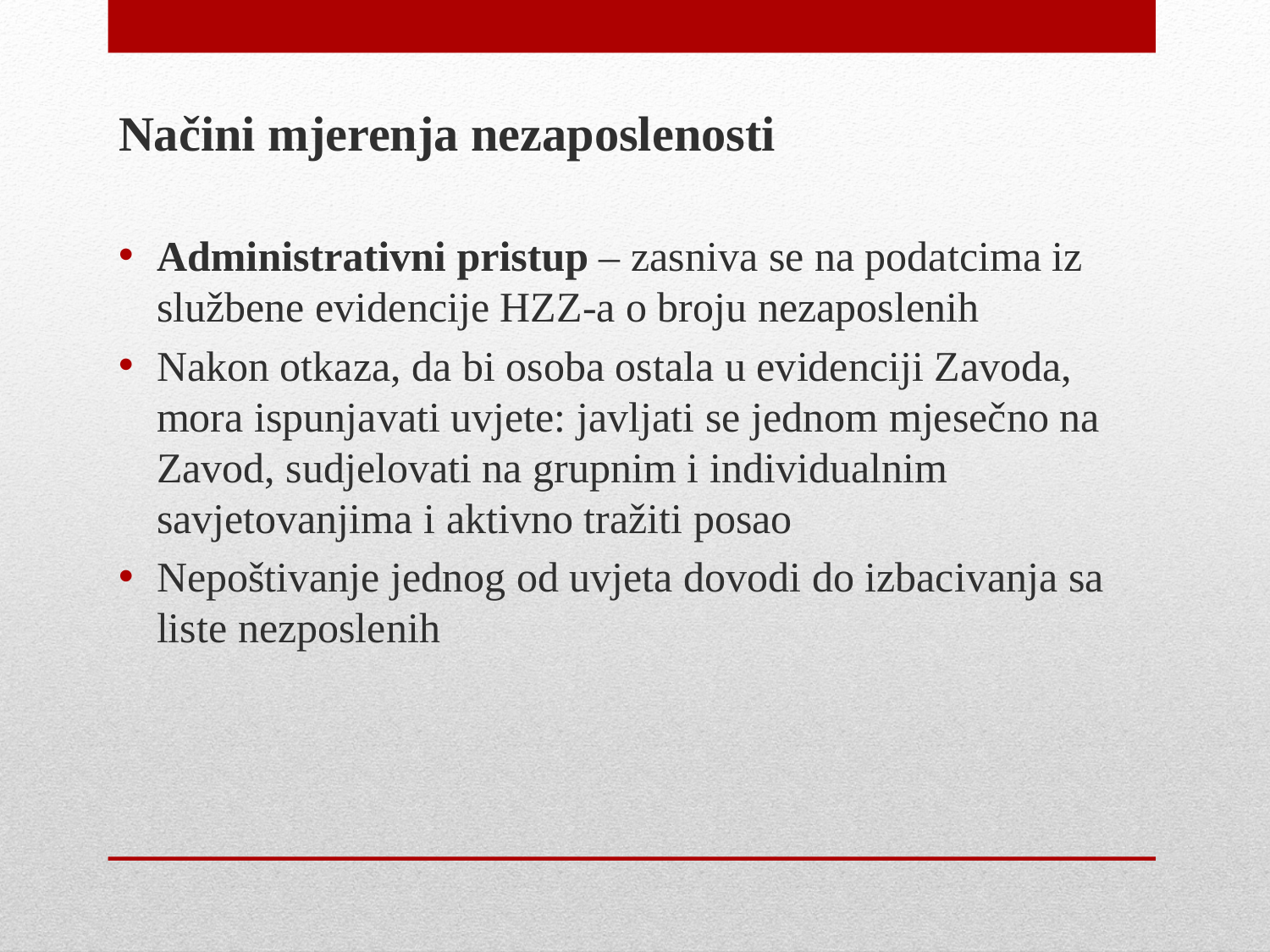

Načini mjerenja nezaposlenosti

Administrativni pristup – zasniva se na podatcima iz službene evidencije HZZ-a o broju nezaposlenih
Nakon otkaza, da bi osoba ostala u evidenciji Zavoda, mora ispunjavati uvjete: javljati se jednom mjesečno na Zavod, sudjelovati na grupnim i individualnim savjetovanjima i aktivno tražiti posao
Nepoštivanje jednog od uvjeta dovodi do izbacivanja sa liste nezposlenih